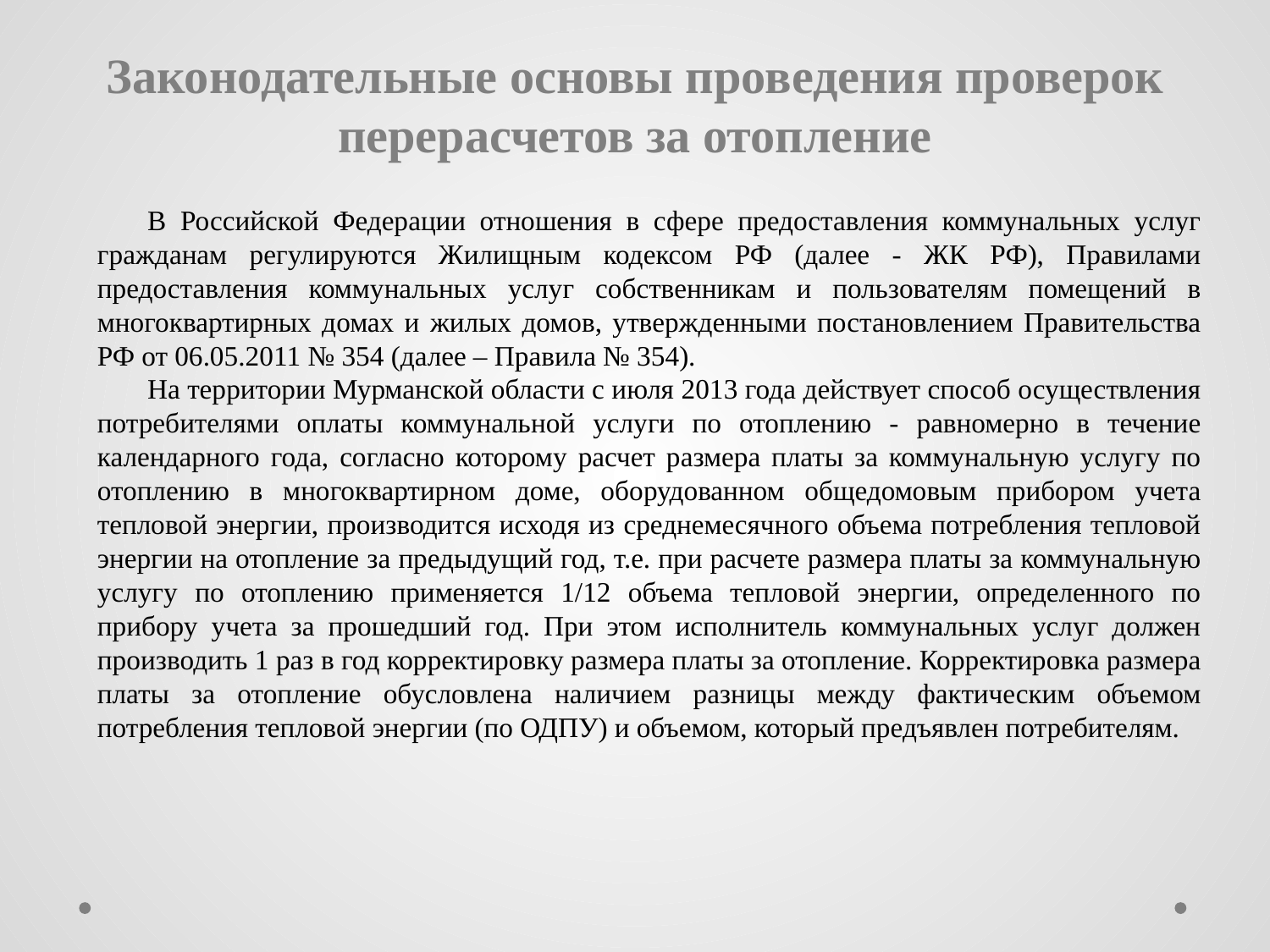

# Законодательные основы проведения проверок перерасчетов за отопление

В Российской Федерации отношения в сфере предоставления коммунальных услуг гражданам регулируются Жилищным кодексом РФ (далее - ЖК РФ), Правилами предоставления коммунальных услуг собственникам и пользователям помещений в многоквартирных домах и жилых домов, утвержденными постановлением Правительства РФ от 06.05.2011 № 354 (далее – Правила № 354).
На территории Мурманской области с июля 2013 года действует способ осуществления потребителями оплаты коммунальной услуги по отоплению - равномерно в течение календарного года, согласно которому расчет размера платы за коммунальную услугу по отоплению в многоквартирном доме, оборудованном общедомовым прибором учета тепловой энергии, производится исходя из среднемесячного объема потребления тепловой энергии на отопление за предыдущий год, т.е. при расчете размера платы за коммунальную услугу по отоплению применяется 1/12 объема тепловой энергии, определенного по прибору учета за прошедший год. При этом исполнитель коммунальных услуг должен производить 1 раз в год корректировку размера платы за отопление. Корректировка размера платы за отопление обусловлена наличием разницы между фактическим объемом потребления тепловой энергии (по ОДПУ) и объемом, который предъявлен потребителям.